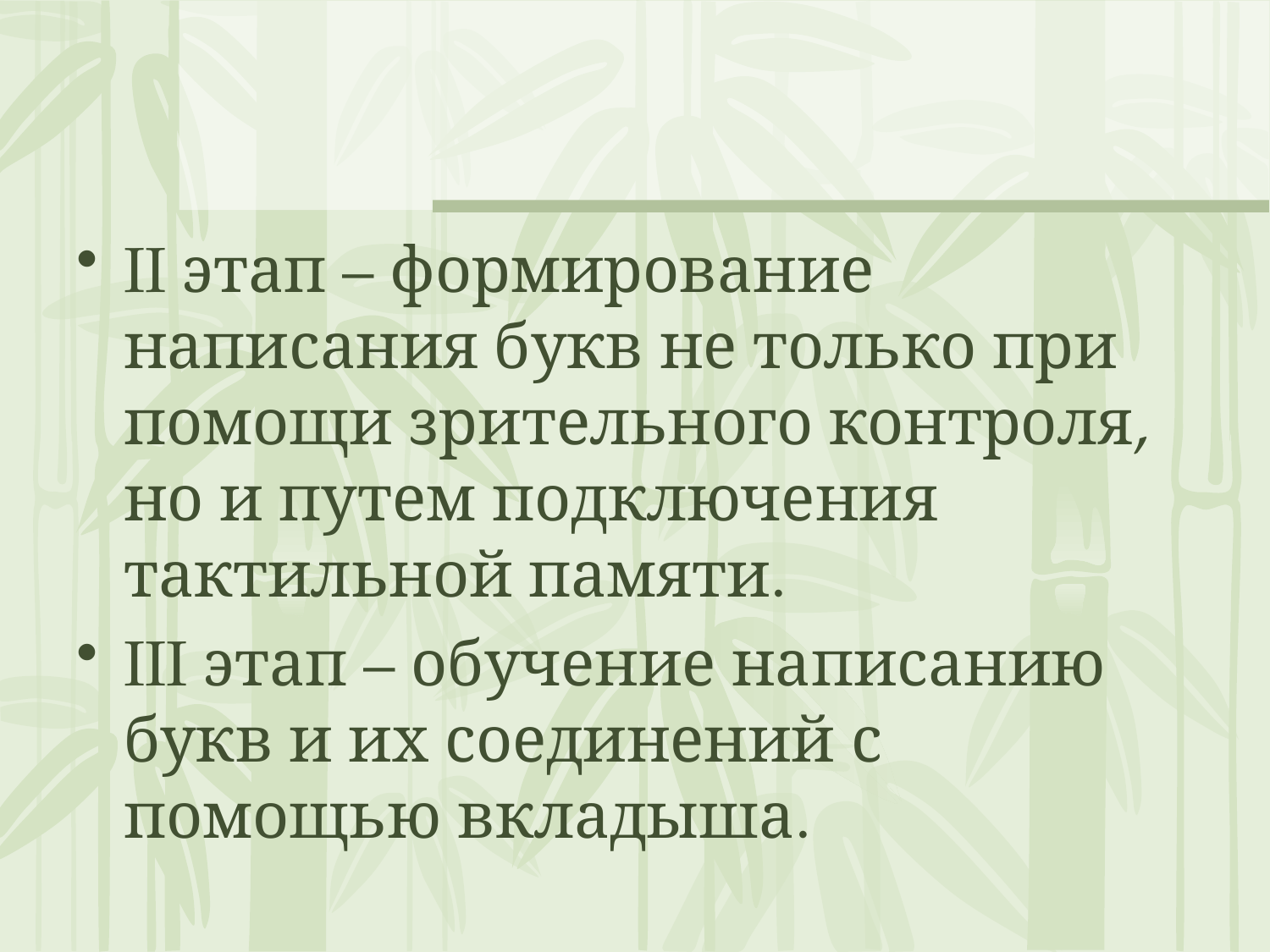

#
II этап – формирование написания букв не только при помощи зрительного контроля, но и путем подключения тактильной памяти.
III этап – обучение написанию букв и их соединений с помощью вкладыша.